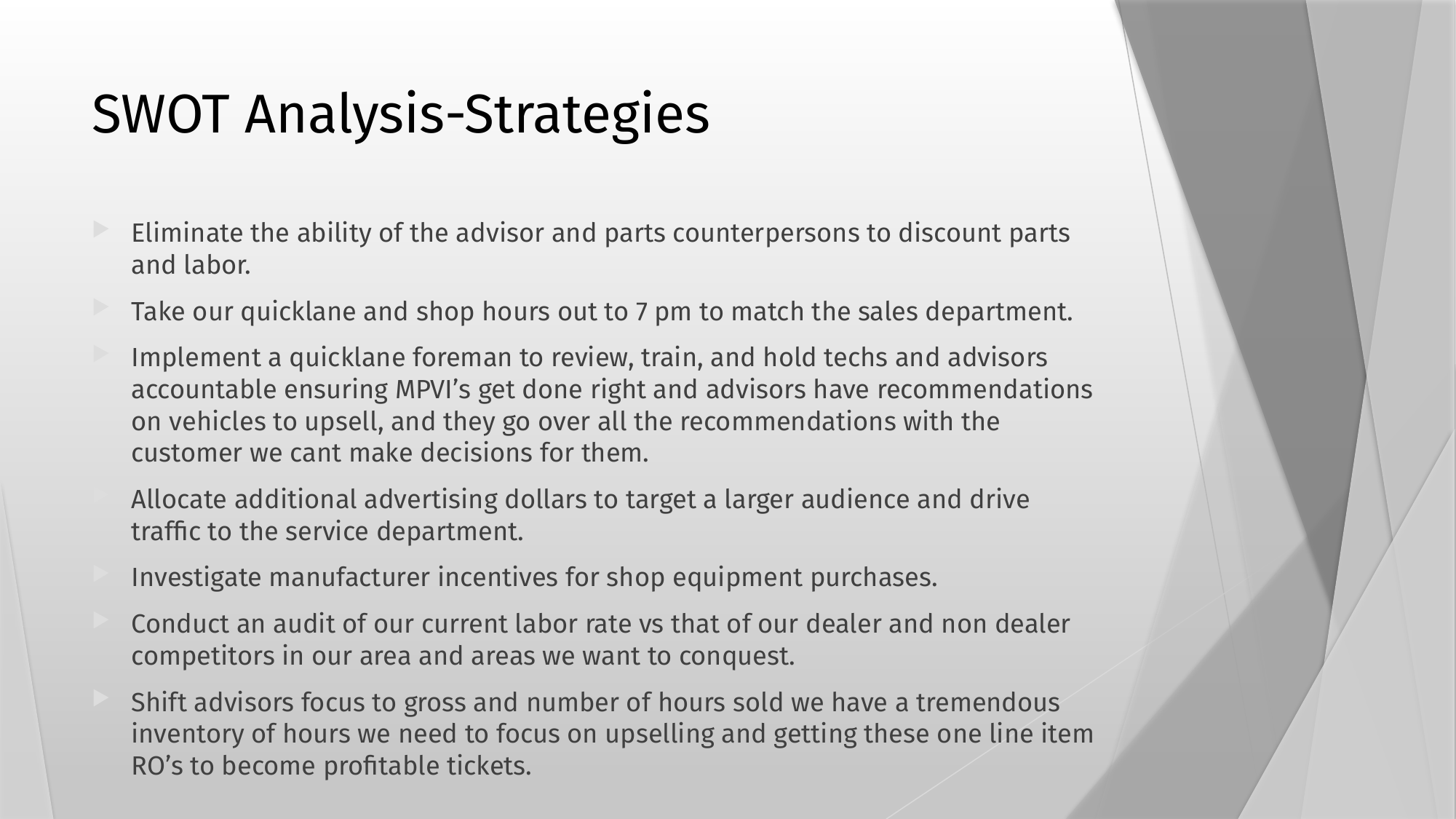

# SWOT Analysis-Strategies

Eliminate the ability of the advisor and parts counterpersons to discount parts and labor.
Take our quicklane and shop hours out to 7 pm to match the sales department.
Implement a quicklane foreman to review, train, and hold techs and advisors accountable ensuring MPVI’s get done right and advisors have recommendations on vehicles to upsell, and they go over all the recommendations with the customer we cant make decisions for them.
Allocate additional advertising dollars to target a larger audience and drive traffic to the service department.
Investigate manufacturer incentives for shop equipment purchases.
Conduct an audit of our current labor rate vs that of our dealer and non dealer competitors in our area and areas we want to conquest.
Shift advisors focus to gross and number of hours sold we have a tremendous inventory of hours we need to focus on upselling and getting these one line item RO’s to become profitable tickets.